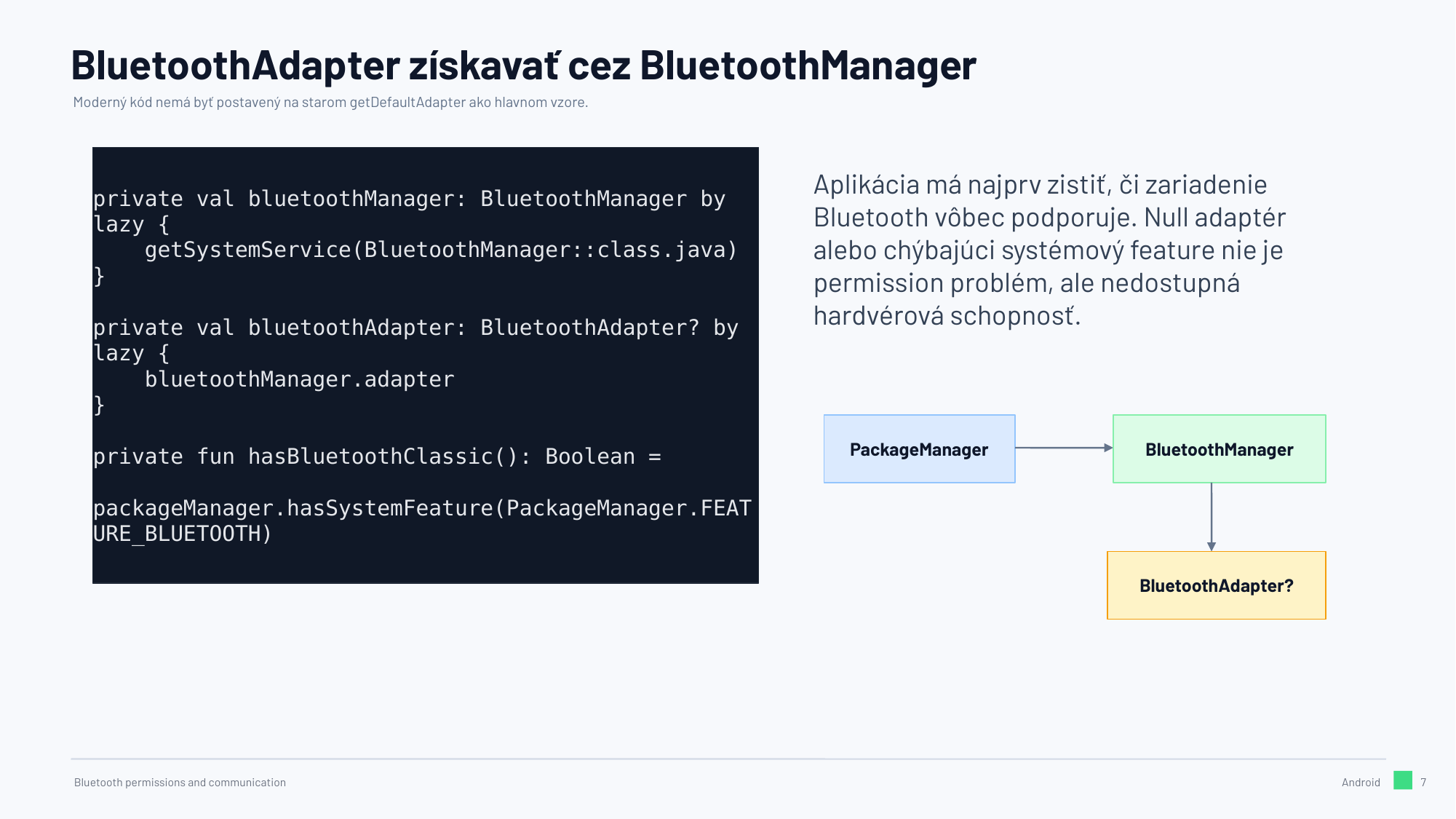

BluetoothAdapter získavať cez BluetoothManager
Moderný kód nemá byť postavený na starom getDefaultAdapter ako hlavnom vzore.
private val bluetoothManager: BluetoothManager by lazy {
    getSystemService(BluetoothManager::class.java)
}

private val bluetoothAdapter: BluetoothAdapter? by lazy {
    bluetoothManager.adapter
}

private fun hasBluetoothClassic(): Boolean =
    packageManager.hasSystemFeature(PackageManager.FEATURE_BLUETOOTH)
Aplikácia má najprv zistiť, či zariadenie Bluetooth vôbec podporuje. Null adaptér alebo chýbajúci systémový feature nie je permission problém, ale nedostupná hardvérová schopnosť.
PackageManager
BluetoothManager

BluetoothAdapter?
7